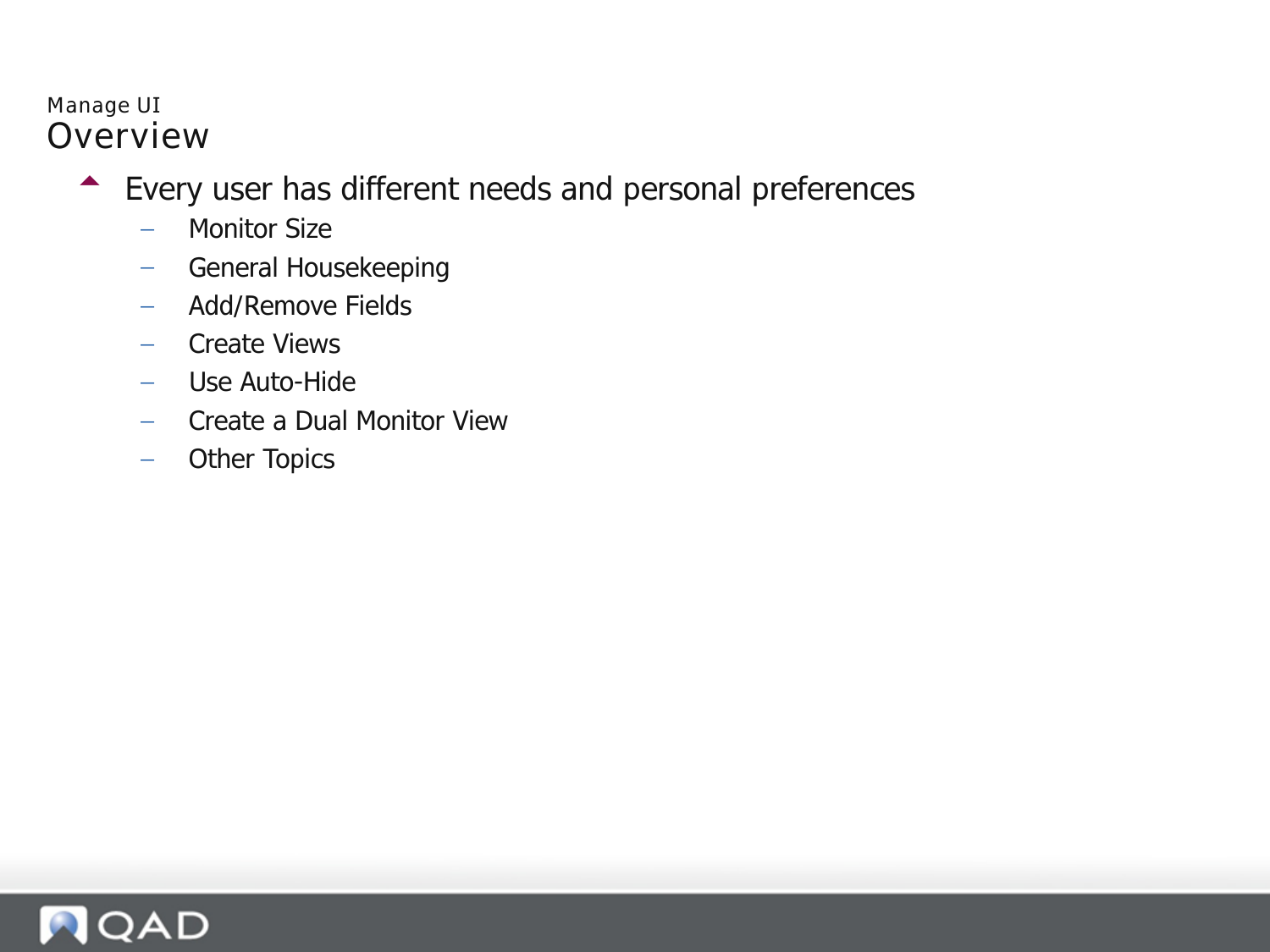

Manage UI
Overview
Every user has different needs and personal preferences
 Monitor Size
 General Housekeeping
 Add/Remove Fields
 Create Views
 Use Auto-Hide
 Create a Dual Monitor View
 Other Topics